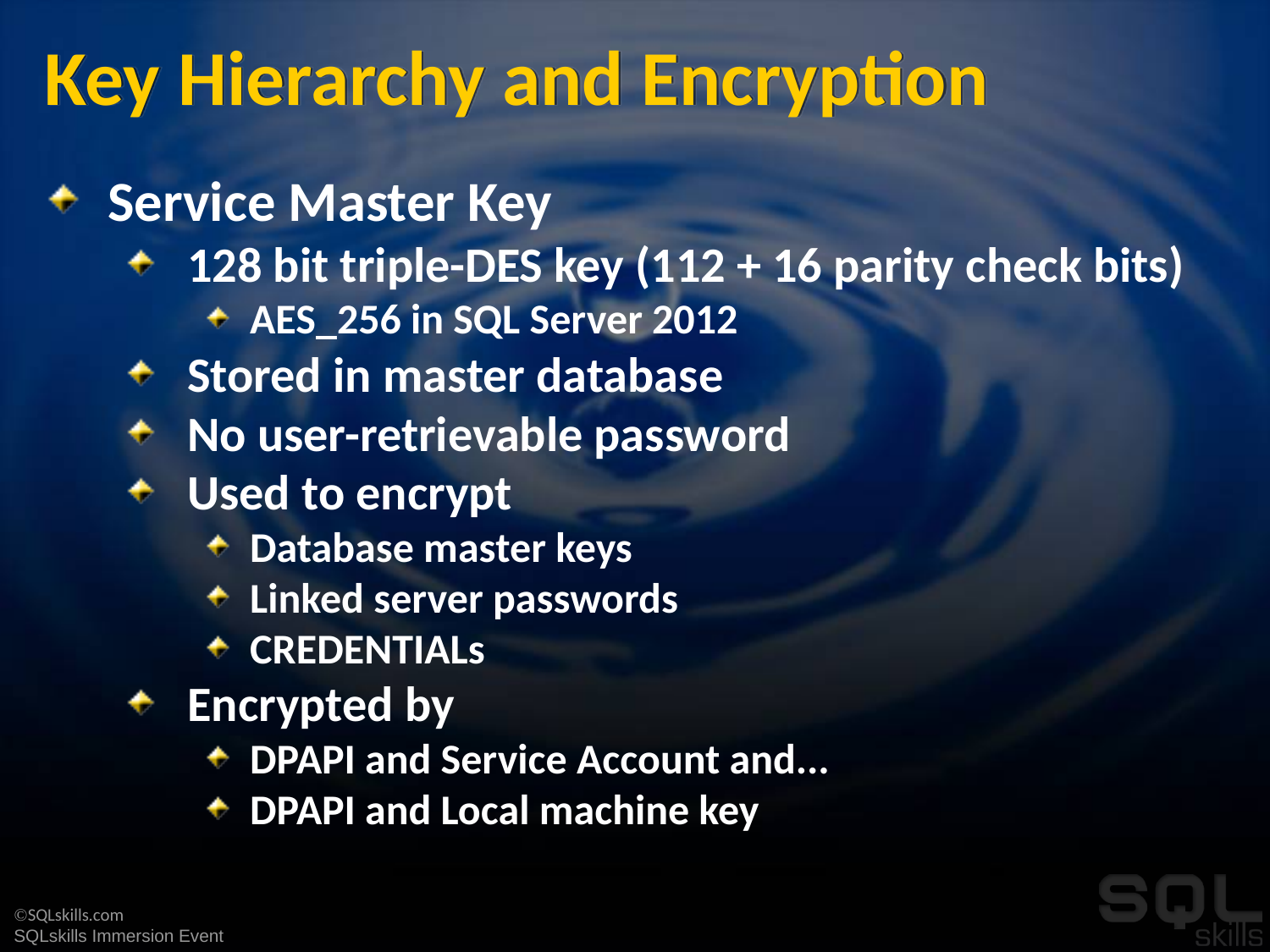

# Key Hierarchy and Encryption
Service Master Key
128 bit triple-DES key (112 + 16 parity check bits)
AES_256 in SQL Server 2012
Stored in master database
No user-retrievable password
Used to encrypt
Database master keys
Linked server passwords
CREDENTIALs
Encrypted by
DPAPI and Service Account and...
DPAPI and Local machine key